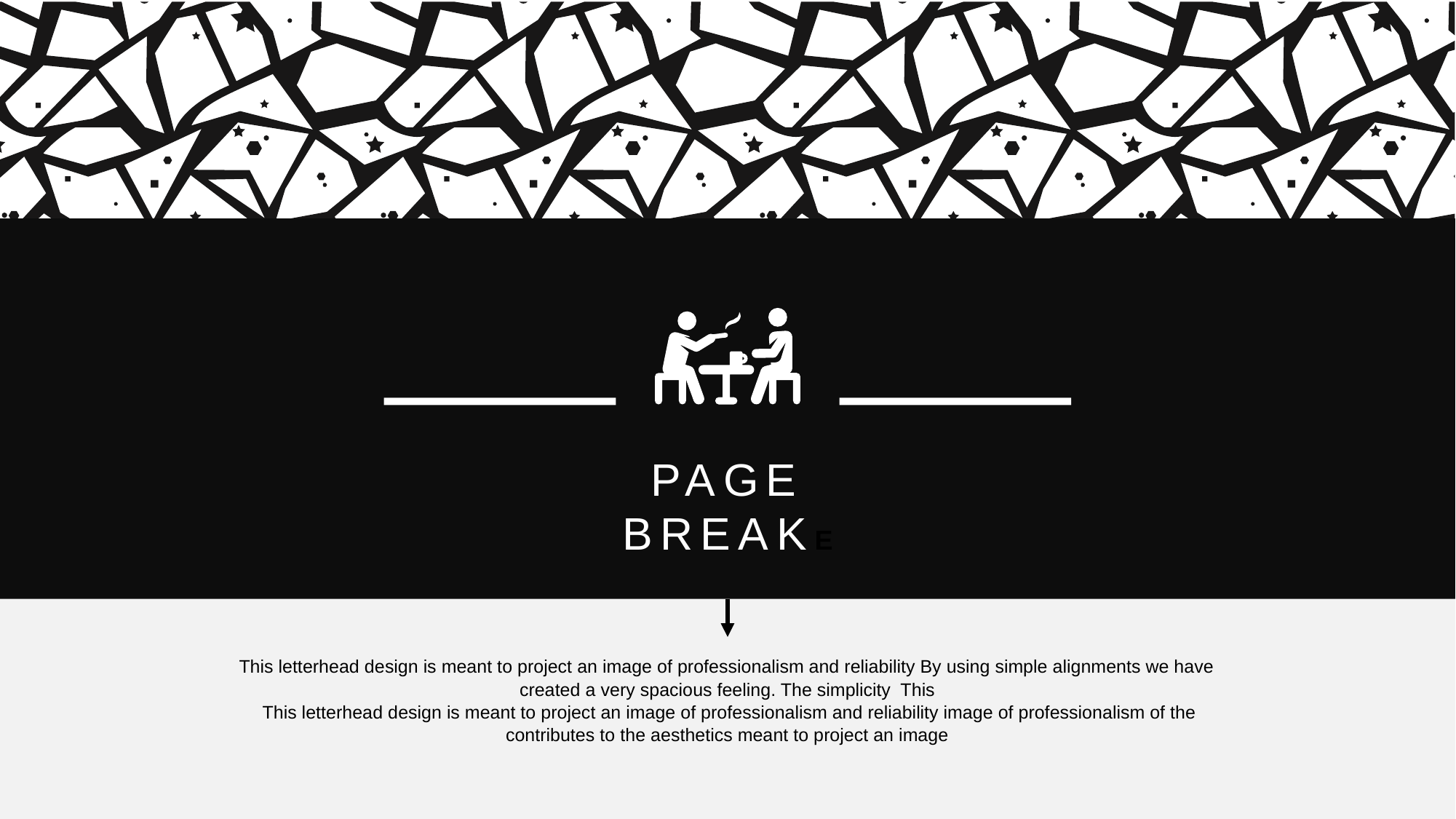

PAGE BREAKE

This letterhead design is meant to project an image of professionalism and reliability By using simple alignments we have created a very spacious feeling. The simplicity  This
 This letterhead design is meant to project an image of professionalism and reliability image of professionalism of the contributes to the aesthetics meant to project an image
www.website.com